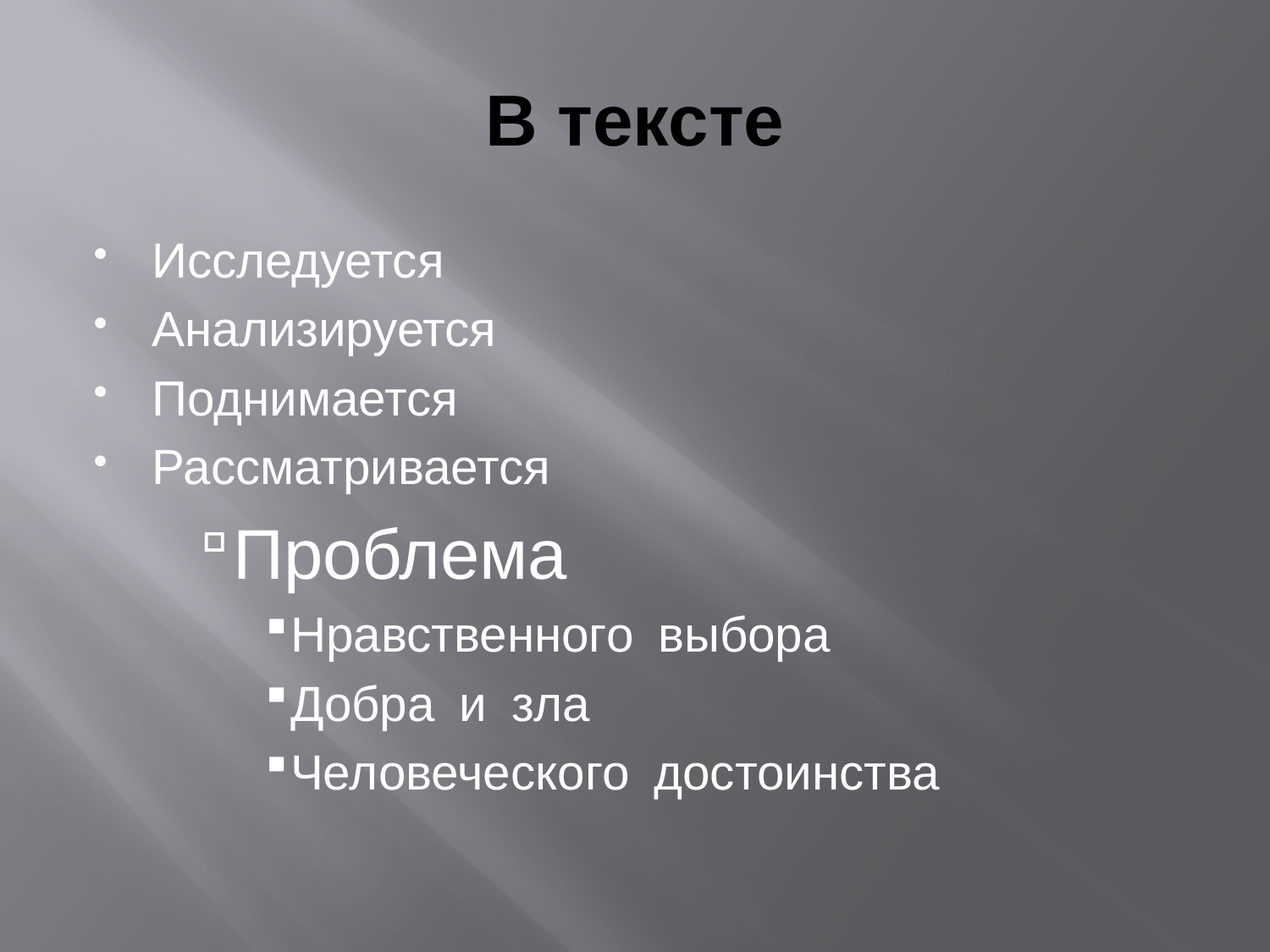

# В тексте
Исследуется
Анализируется
Поднимается
Рассматривается
Проблема
Нравственного  выбора
Добра  и  зла
Человеческого  достоинства